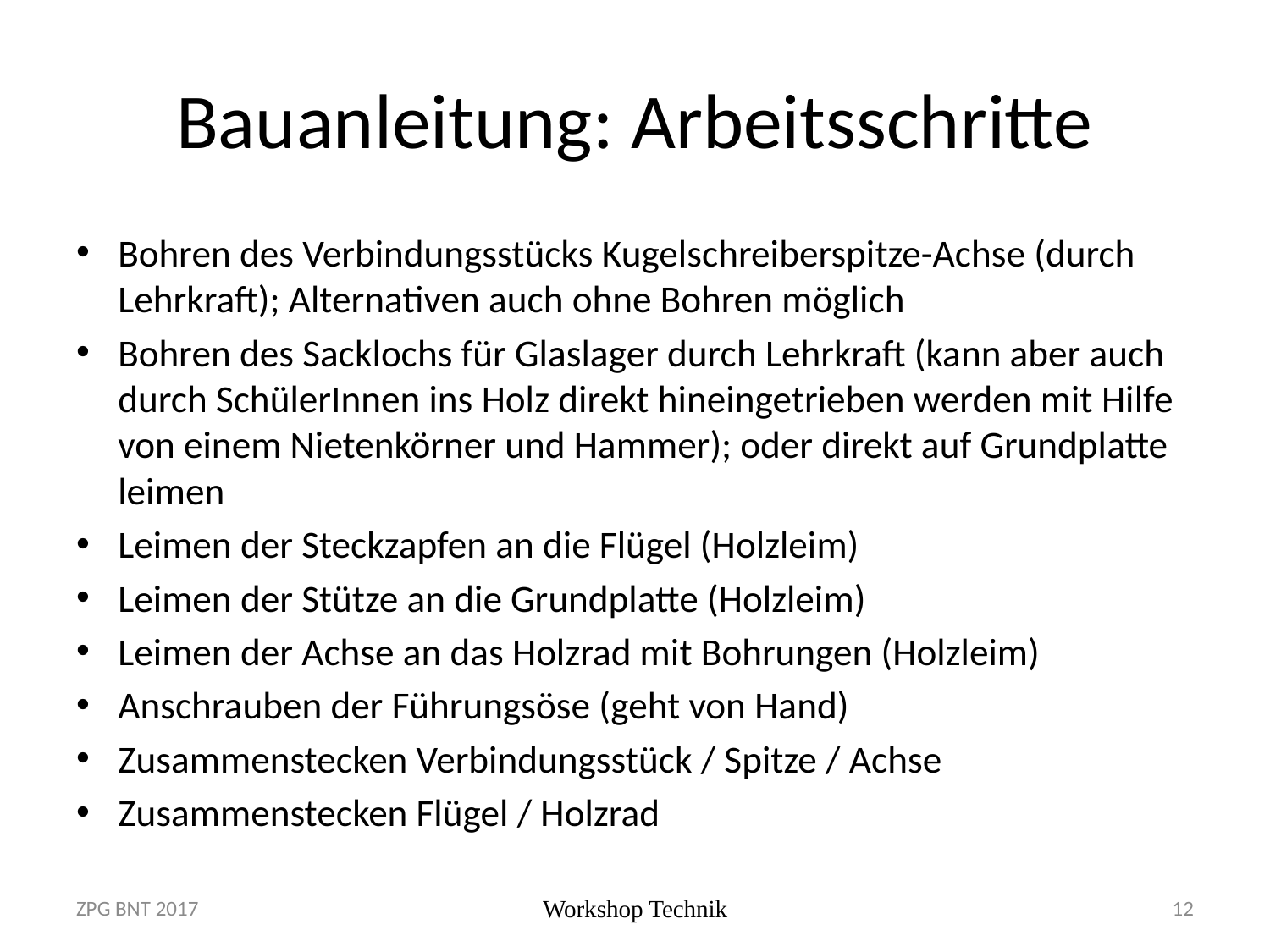

# Bauanleitung: Arbeitsschritte
Bohren des Verbindungsstücks Kugelschreiberspitze-Achse (durch Lehrkraft); Alternativen auch ohne Bohren möglich
Bohren des Sacklochs für Glaslager durch Lehrkraft (kann aber auch durch SchülerInnen ins Holz direkt hineingetrieben werden mit Hilfe von einem Nietenkörner und Hammer); oder direkt auf Grundplatte leimen
Leimen der Steckzapfen an die Flügel (Holzleim)
Leimen der Stütze an die Grundplatte (Holzleim)
Leimen der Achse an das Holzrad mit Bohrungen (Holzleim)
Anschrauben der Führungsöse (geht von Hand)
Zusammenstecken Verbindungsstück / Spitze / Achse
Zusammenstecken Flügel / Holzrad

ZPG BNT 2017
Workshop Technik
12